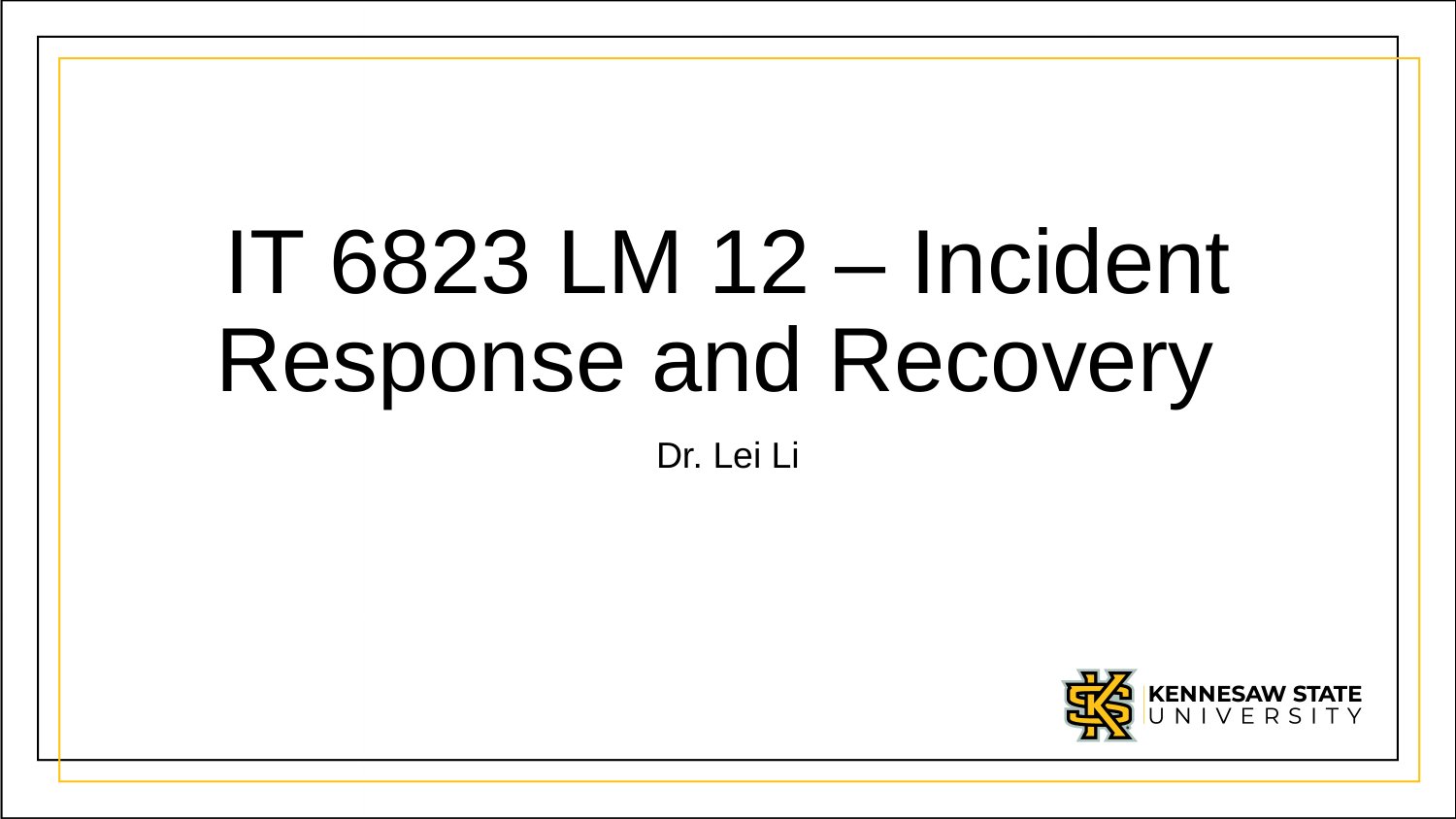

# IT 6823 LM 12 – Incident Response and Recovery
Dr. Lei Li